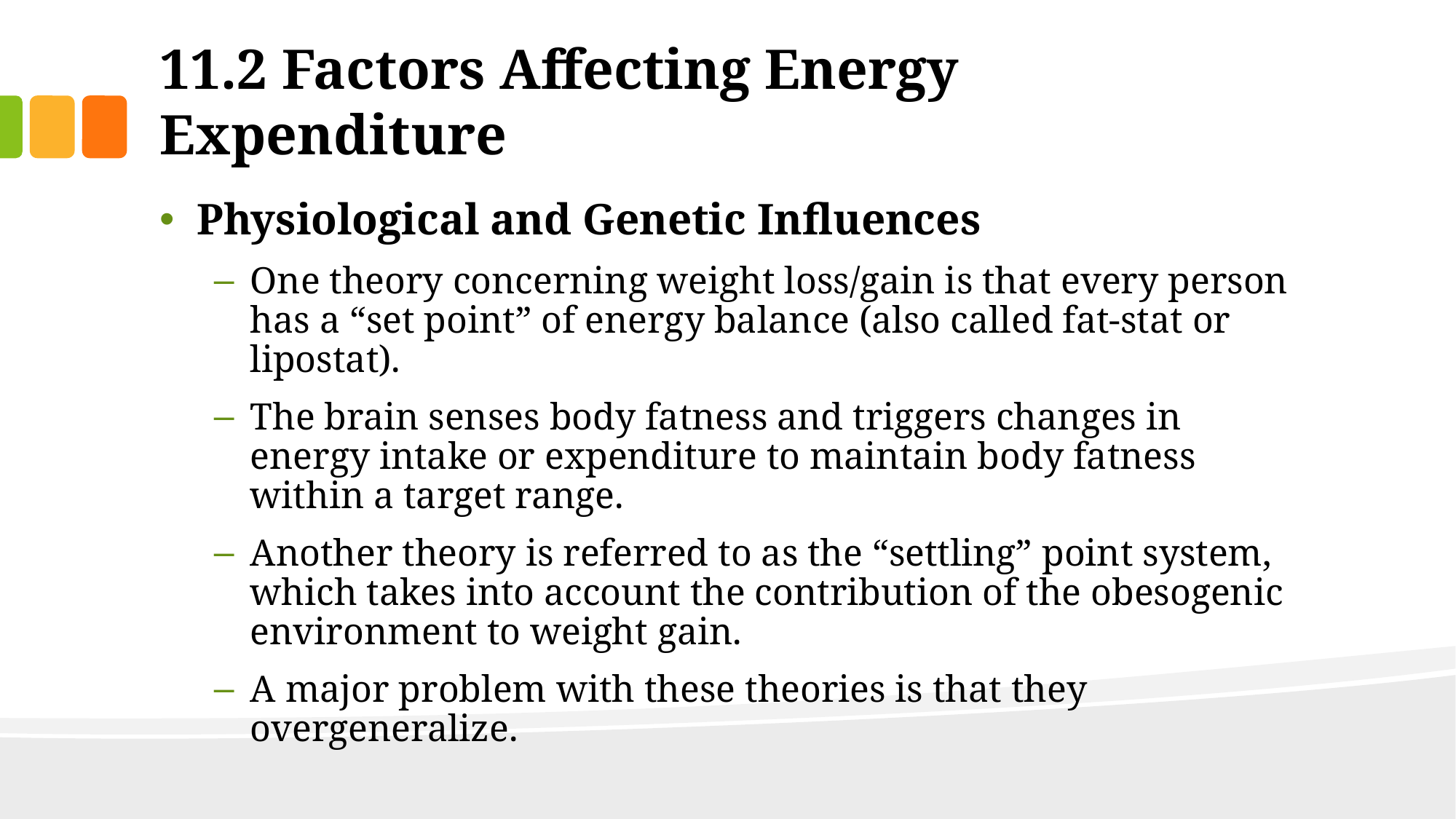

# 11.2 Factors Affecting Energy Expenditure
Physiological and Genetic Influences
One theory concerning weight loss/gain is that every person has a “set point” of energy balance (also called fat-stat or lipostat).
The brain senses body fatness and triggers changes in energy intake or expenditure to maintain body fatness within a target range.
Another theory is referred to as the “settling” point system, which takes into account the contribution of the obesogenic environment to weight gain.
A major problem with these theories is that they overgeneralize.